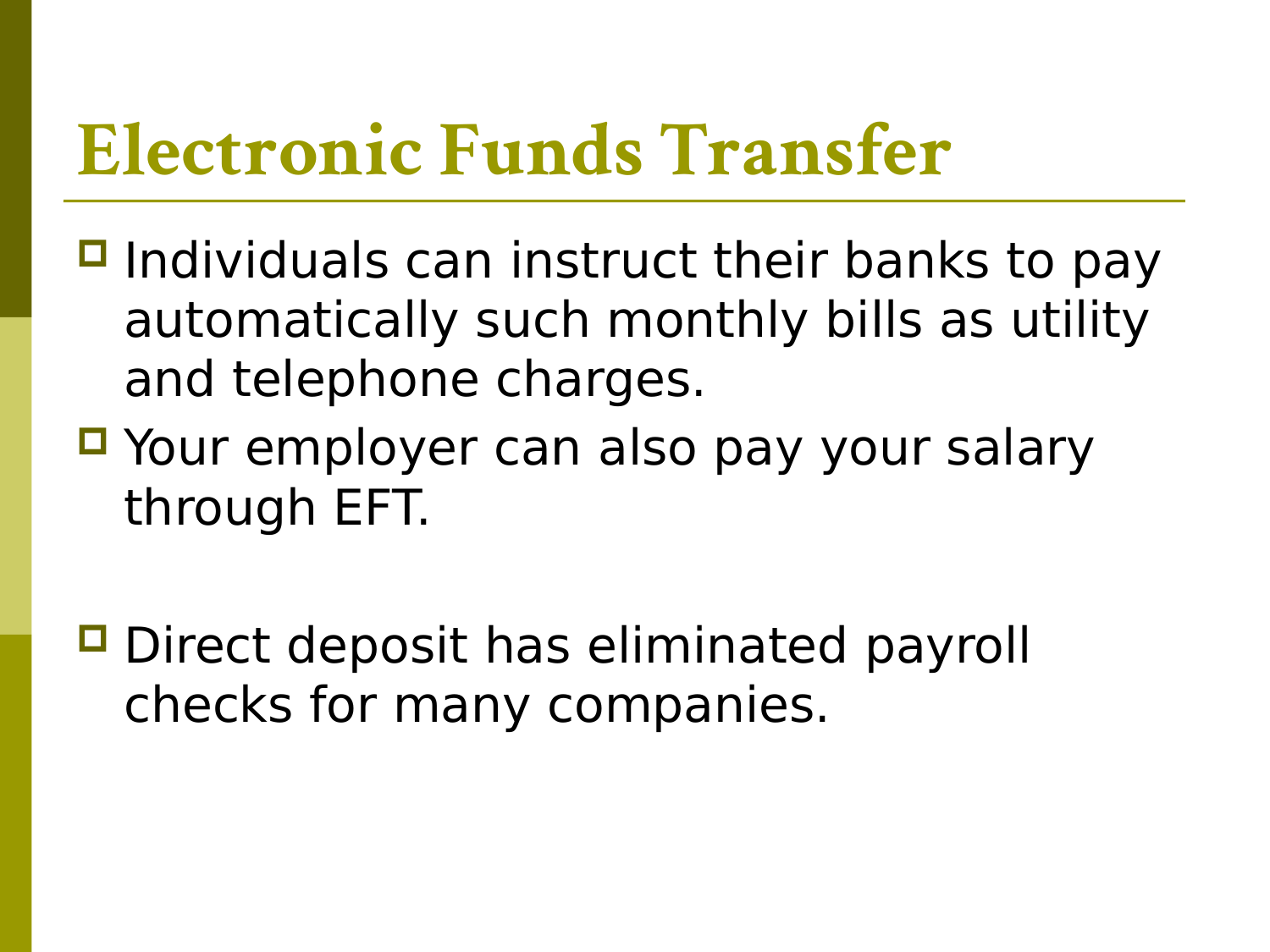

# Electronic Funds Transfer
Individuals can instruct their banks to pay automatically such monthly bills as utility and telephone charges.
Your employer can also pay your salary through EFT.

Direct deposit has eliminated payroll checks for many companies.